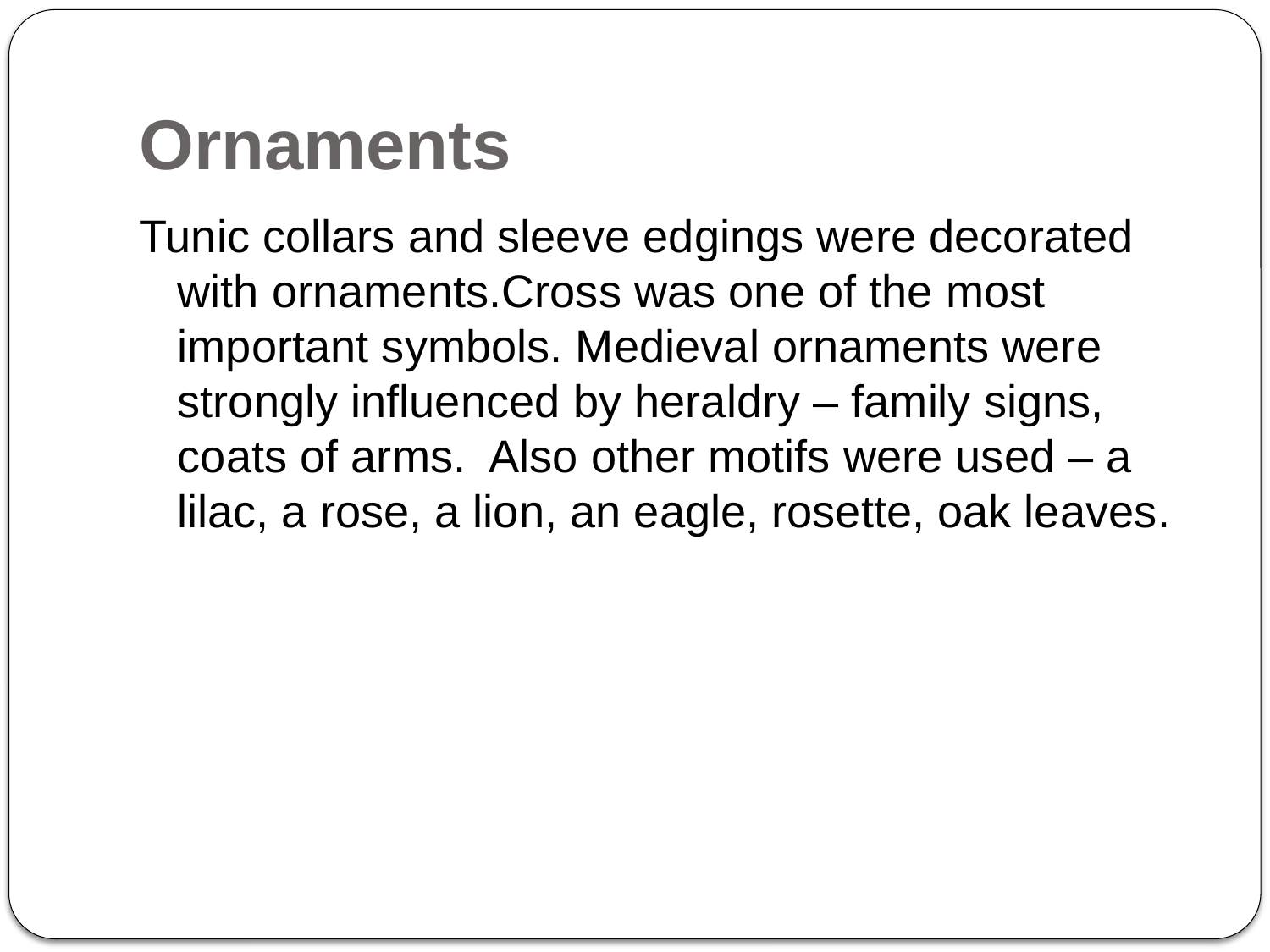

# Ornaments
Tunic collars and sleeve edgings were decorated with ornaments.Cross was one of the most important symbols. Medieval ornaments were strongly influenced by heraldry – family signs, coats of arms.  Also other motifs were used – a lilac, a rose, a lion, an eagle, rosette, oak leaves.